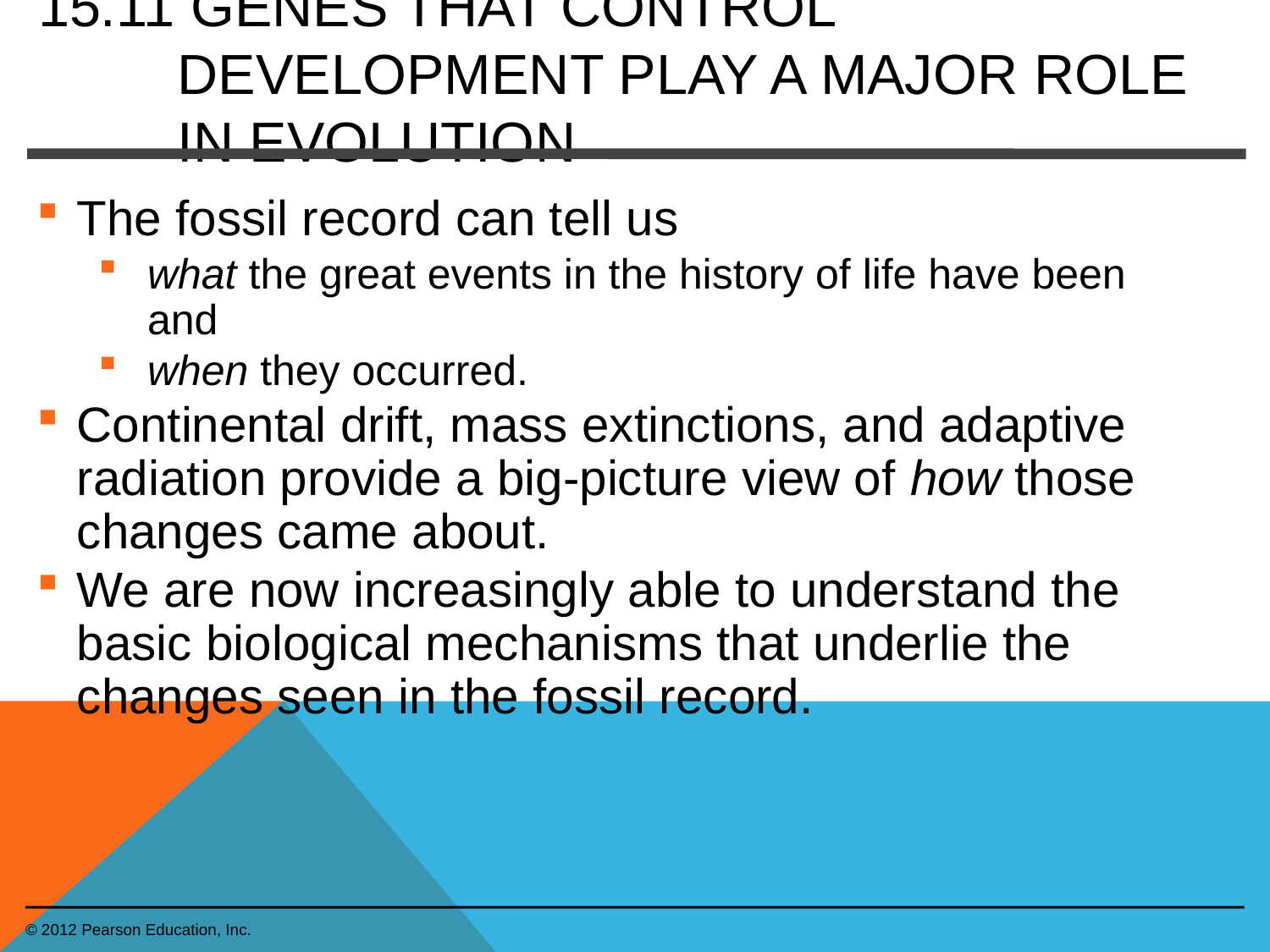

15.11 Genes that control development play a major role in evolution
0

The fossil record can tell us
what the great events in the history of life have been and
when they occurred.
Continental drift, mass extinctions, and adaptive radiation provide a big-picture view of how those changes came about.
We are now increasingly able to understand the basic biological mechanisms that underlie the changes seen in the fossil record.

© 2012 Pearson Education, Inc.